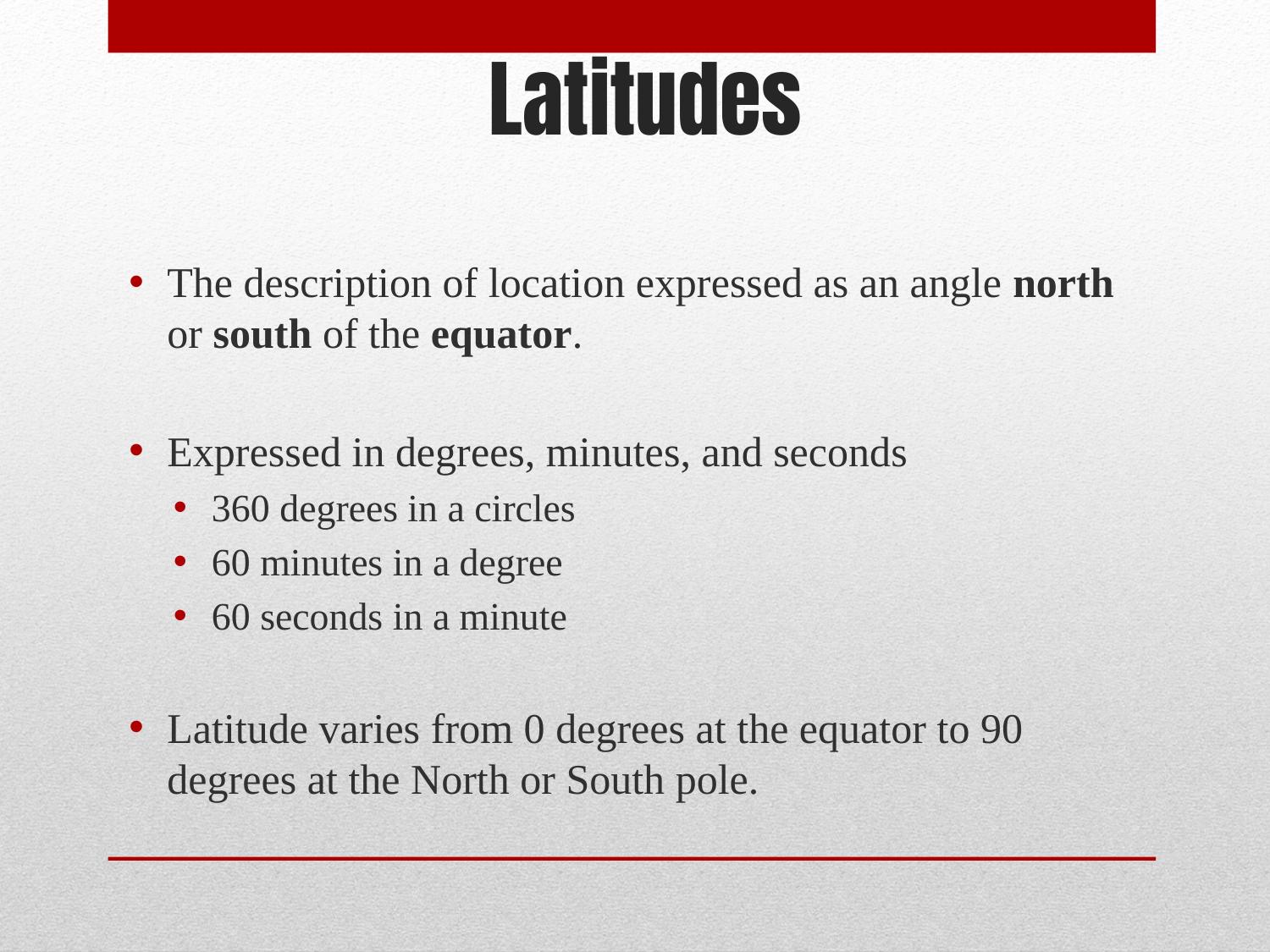

Latitudes
The description of location expressed as an angle north or south of the equator.

Expressed in degrees, minutes, and seconds
360 degrees in a circles
60 minutes in a degree
60 seconds in a minute

Latitude varies from 0 degrees at the equator to 90 degrees at the North or South pole.